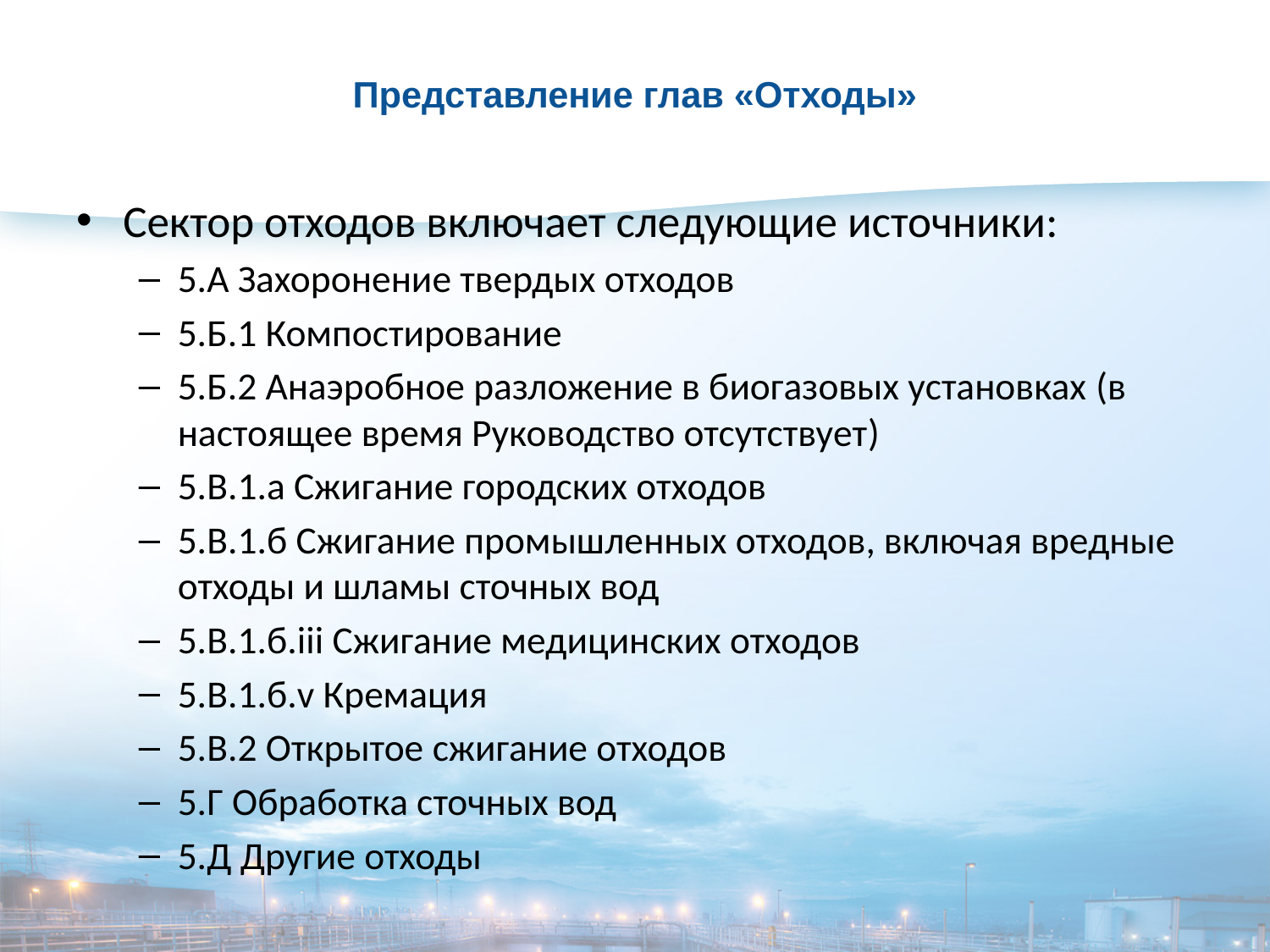

# Представление глав «Отходы»
Сектор отходов включает следующие источники:
5.А Захоронение твердых отходов
5.Б.1 Компостирование
5.Б.2 Анаэробное разложение в биогазовых установках (в настоящее время Руководство отсутствует)
5.В.1.а Сжигание городских отходов
5.В.1.б Сжигание промышленных отходов, включая вредные отходы и шламы сточных вод
5.В.1.б.iii Сжигание медицинских отходов
5.В.1.б.v Кремация
5.В.2 Открытое сжигание отходов
5.Г Обработка сточных вод
5.Д Другие отходы